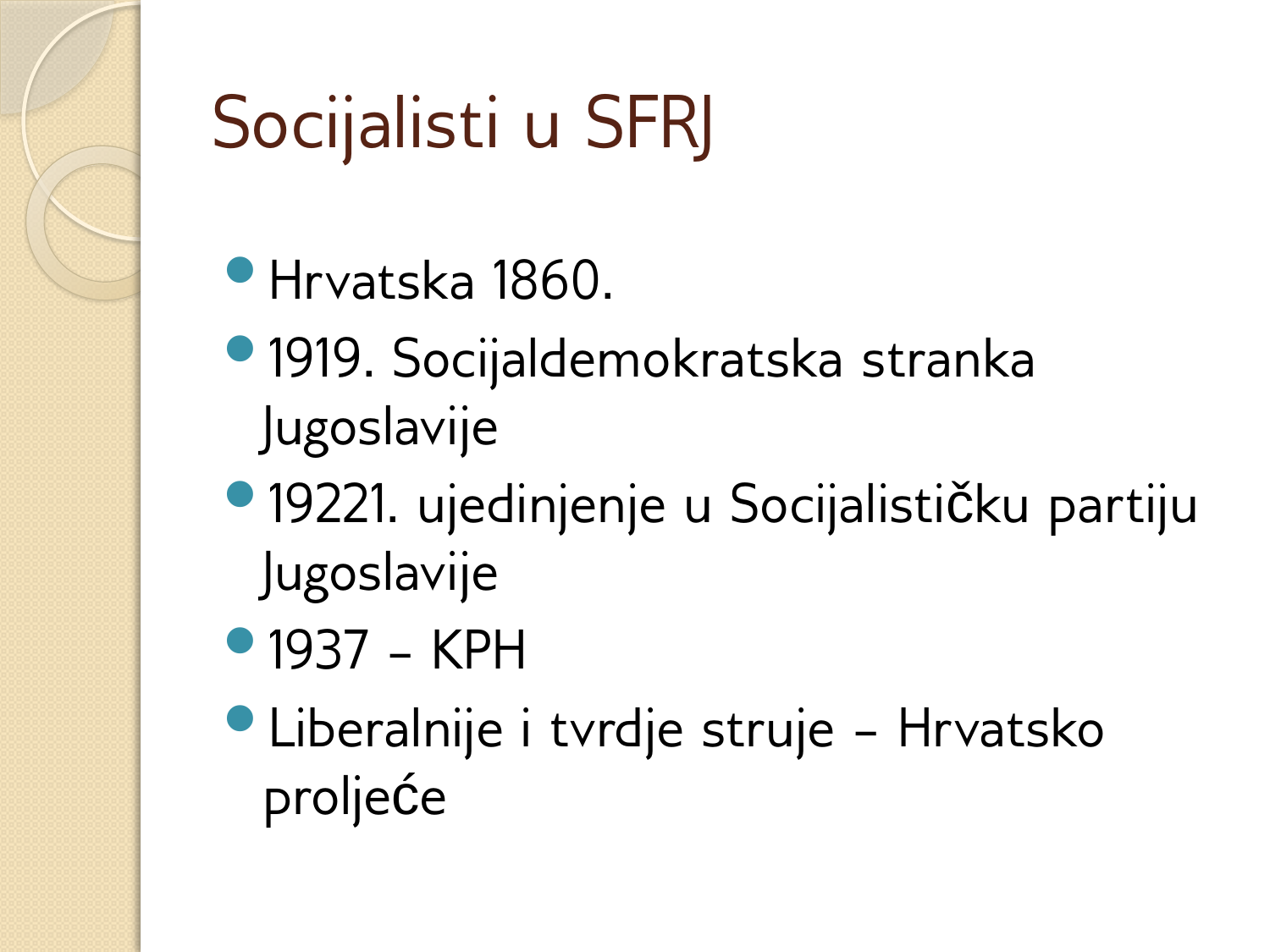

# Socijalisti u SFRJ
Hrvatska 1860.
1919. Socijaldemokratska stranka Jugoslavije
19221. ujedinjenje u Socijalističku partiju Jugoslavije
1937 – KPH
Liberalnije i tvrdje struje – Hrvatsko proljeće